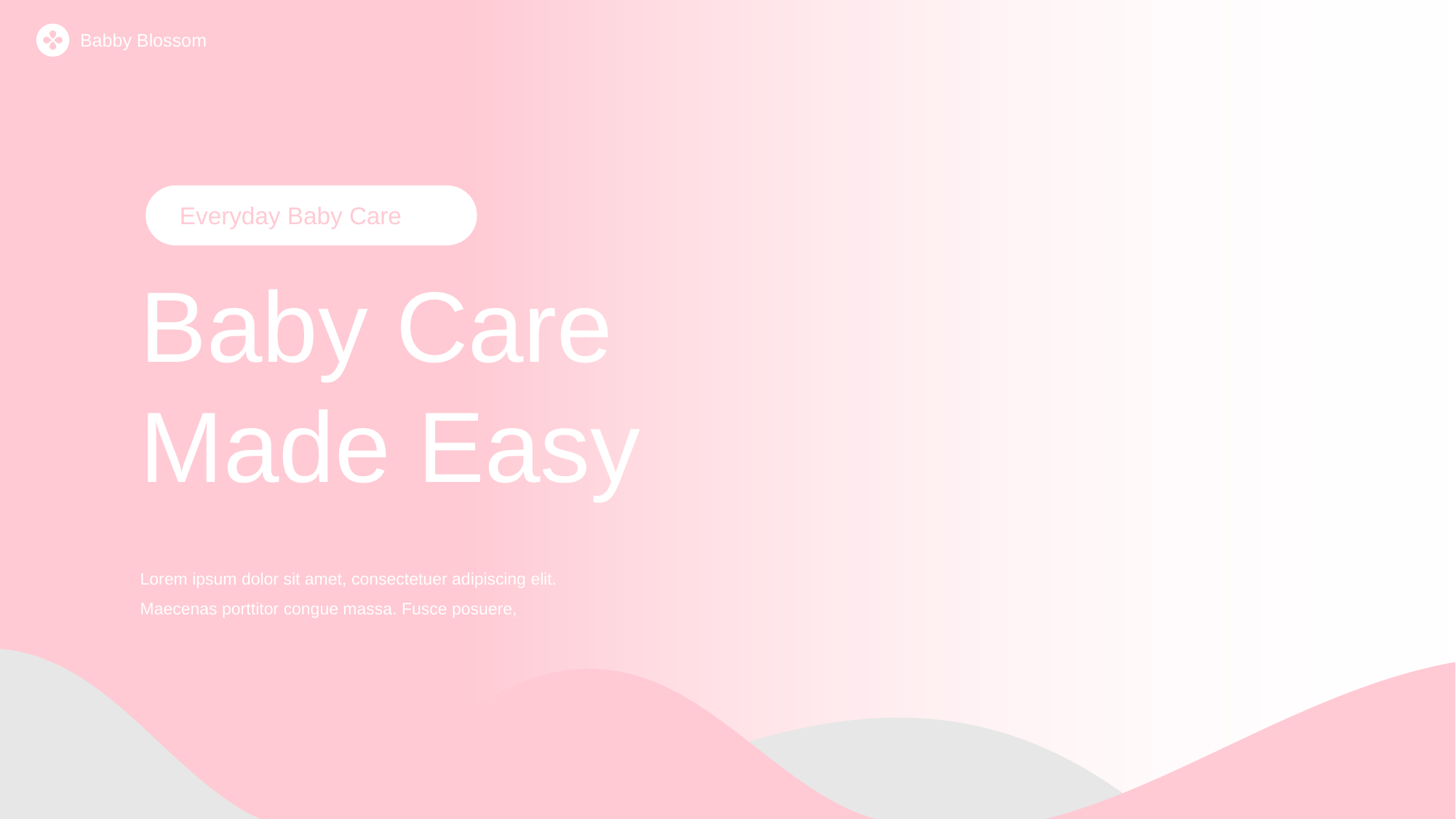

Babby Blossom

Everyday Baby Care
Baby Care Made Easy
Lorem ipsum dolor sit amet, consectetuer adipiscing elit. Maecenas porttitor congue massa. Fusce posuere,